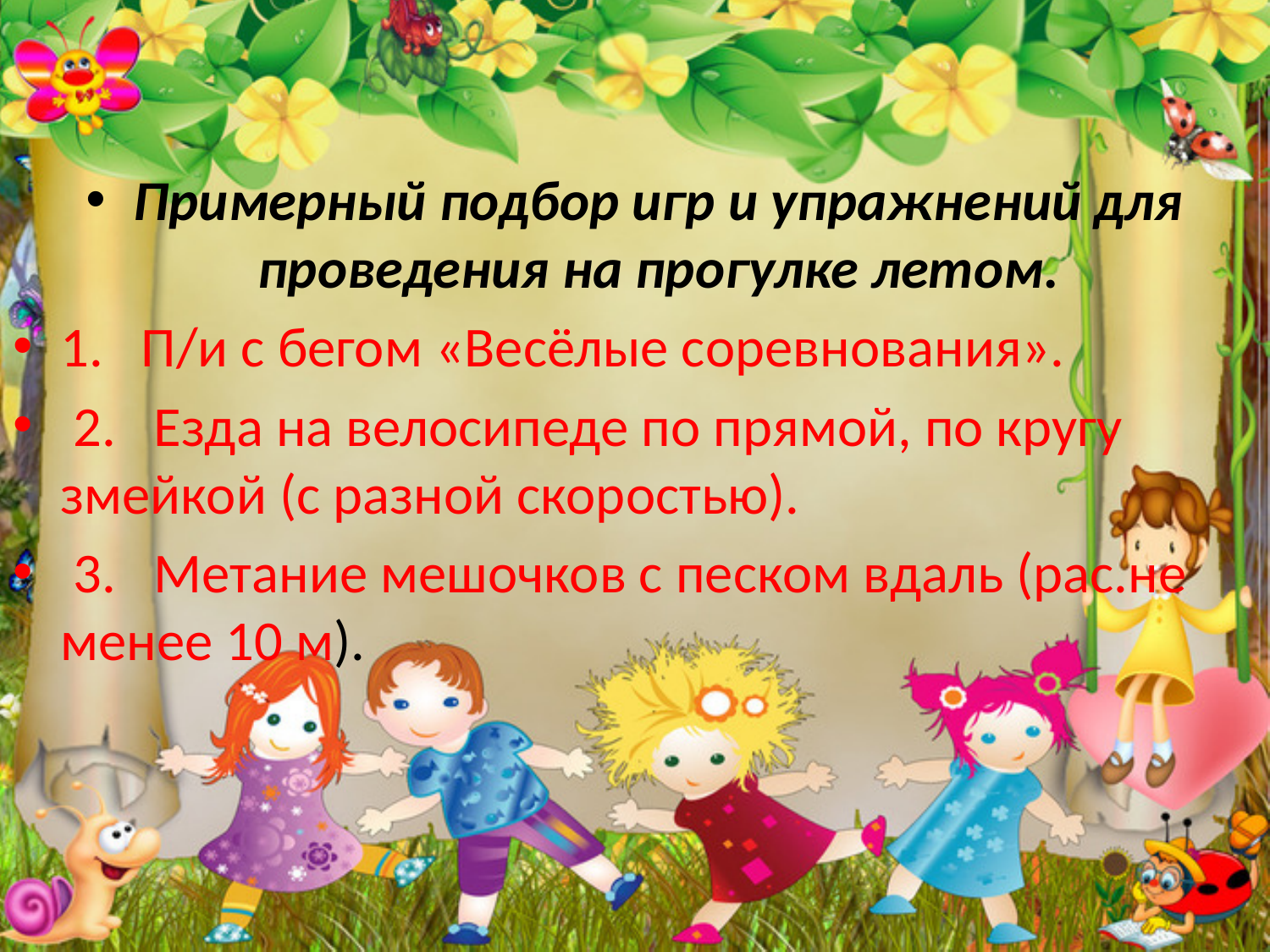

Примерный подбор игр и упражнений для проведения на прогулке летом.
1.   П/и с бегом «Весёлые соревнования».
 2.   Езда на велосипеде по прямой, по кругу       змейкой (с разной скоростью).
 3.   Метание мешочков с песком вдаль (рас.не менее 10 м).

#